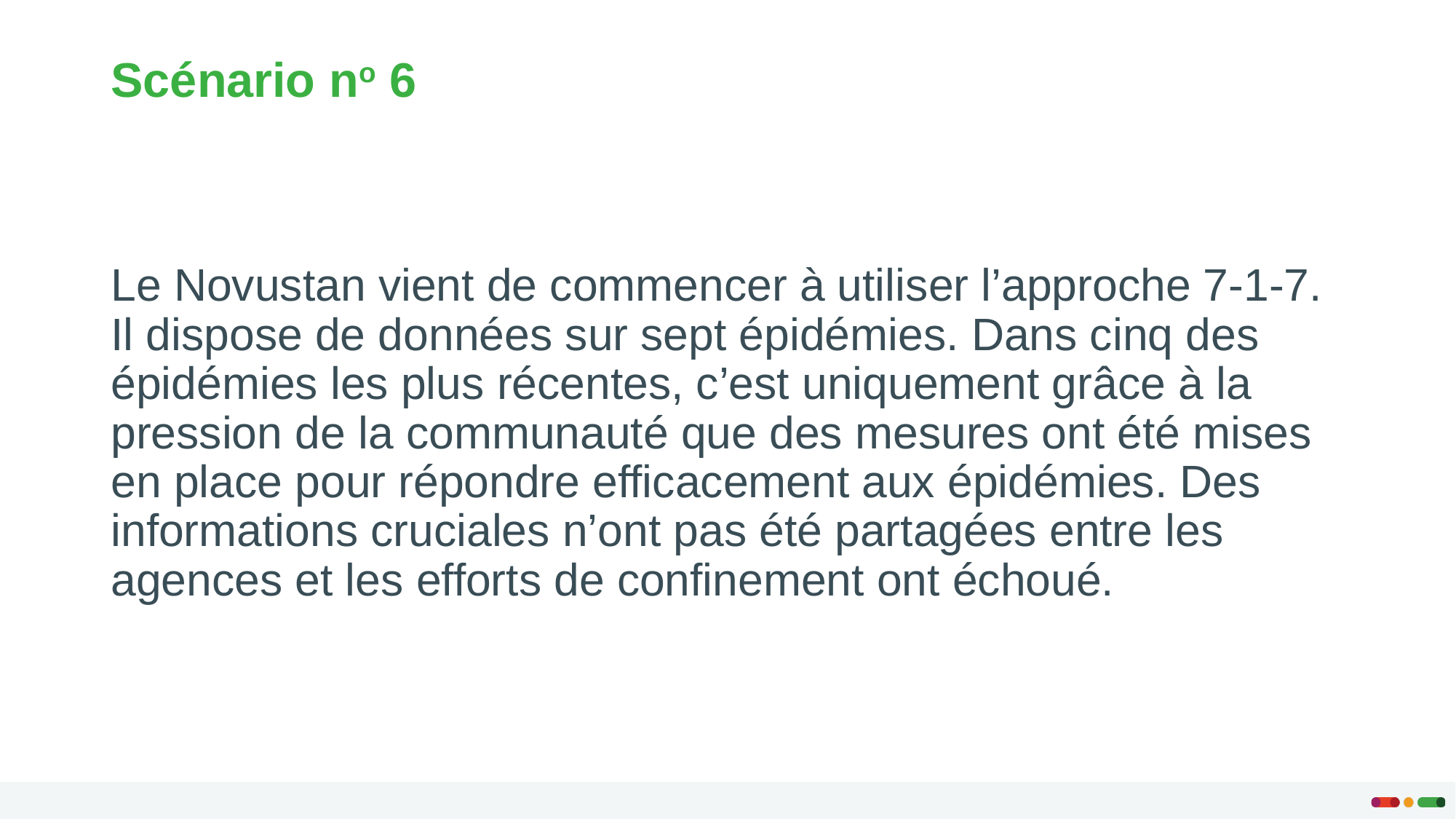

# Scénario no 6
Le Novustan vient de commencer à utiliser l’approche 7-1-7. Il dispose de données sur sept épidémies. Dans cinq des épidémies les plus récentes, c’est uniquement grâce à la pression de la communauté que des mesures ont été mises en place pour répondre efficacement aux épidémies. Des informations cruciales n’ont pas été partagées entre les agences et les efforts de confinement ont échoué.